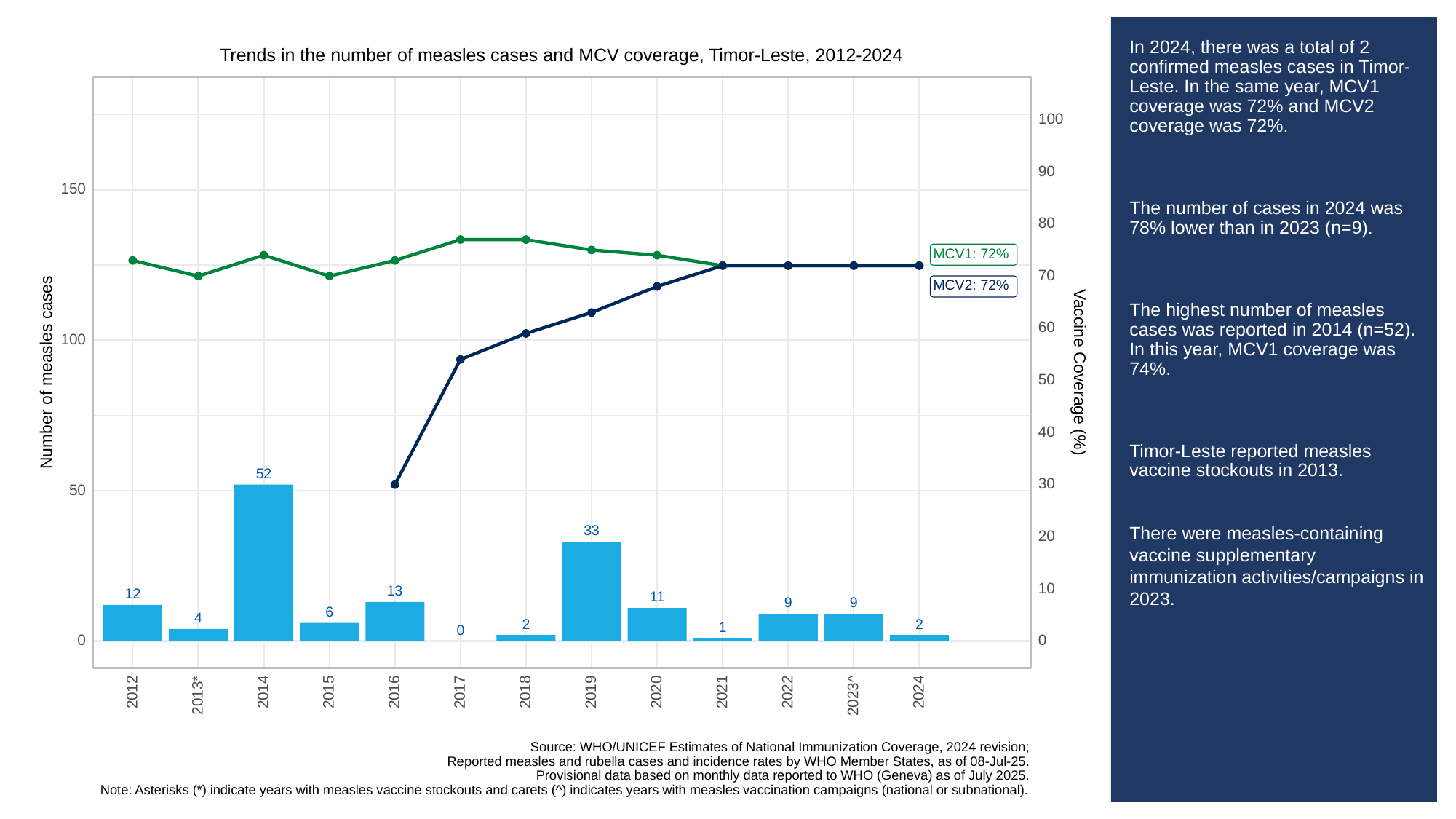

# In 2024, there was a total of 2 confirmed measles cases in Timor-Leste. In the same year, MCV1 coverage was 72% and MCV2 coverage was 72%.

The number of cases in 2024 was 78% lower than in 2023 (n=9).

The highest number of measles cases was reported in 2014 (n=52). In this year, MCV1 coverage was 74%.

Timor-Leste reported measles vaccine stockouts in 2013.

There were measles-containing vaccine supplementary immunization activities/campaigns in 2023.

Trends in the number of measles cases and MCV coverage, Timor-Leste, 2012-2024

100

90
150

80

MCV1: 72%

70

MCV2: 72%

60

100

Vaccine Coverage (%)
Number of measles cases
50

40
52
30

50

33
20

10
13
12
11
9
9

6

4

2
2
1

0

0
0

2012
2014
2015
2016
2017
2018
2019
2020
2021
2022
2024
2013*
2023^
Source: WHO/UNICEF Estimates of National Immunization Coverage, 2024 revision;
Reported measles and rubella cases and incidence rates by WHO Member States, as of 08-Jul-25.
Provisional data based on monthly data reported to WHO (Geneva) as of July 2025.
Note: Asterisks (*) indicate years with measles vaccine stockouts and carets (^) indicates years with measles vaccination campaigns (national or subnational).